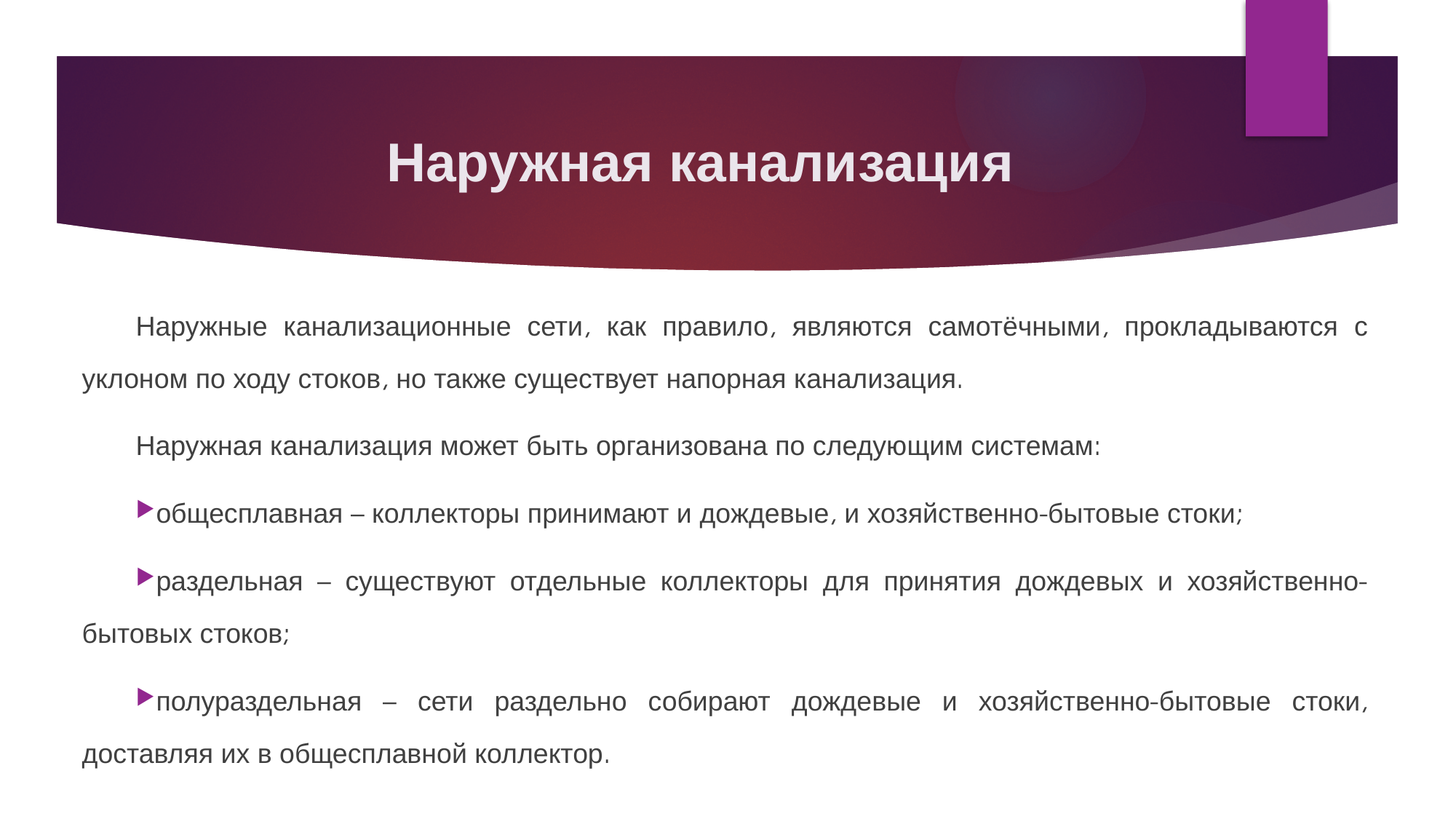

# Наружная канализация
Наружные канализационные сети, как правило, являются самотёчными, прокладываются с уклоном по ходу стоков, но также существует напорная канализация.
Наружная канализация может быть организована по следующим системам:
общесплавная – коллекторы принимают и дождевые, и хозяйственно-бытовые стоки;
раздельная – существуют отдельные коллекторы для принятия дождевых и хозяйственно-бытовых стоков;
полураздельная – сети раздельно собирают дождевые и хозяйственно-бытовые стоки, доставляя их в общесплавной коллектор.